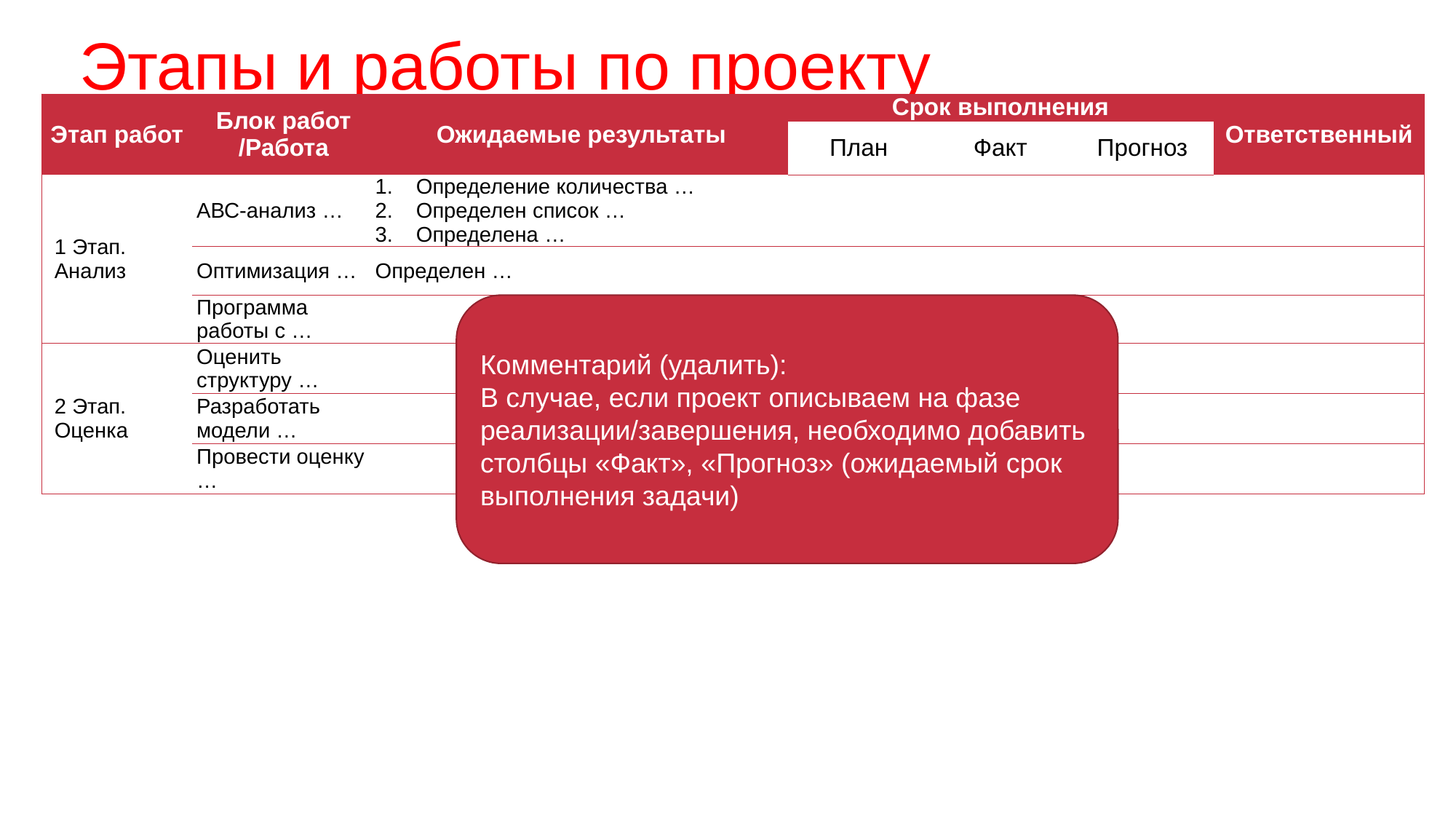

# Этапы и работы по проекту
| Этап работ | Блок работ /Работа | Ожидаемые результаты | Срок выполнения |  |  | Ответственный |
| --- | --- | --- | --- | --- | --- | --- |
|  |  |  | План | Факт | Прогноз |  |
| 1 Этап. Анализ | АВС-анализ … | Определение количества … Определен список … Определена … |  |  |  |  |
|  | Оптимизация … | Определен … |  |  |  |  |
|  | Программа работы с … |  |  |  |  |  |
| 2 Этап. Оценка | Оценить структуру … |  |  |  |  |  |
|  | Разработать модели … |  |  |  |  |  |
|  | Провести оценку … |  |  |  |  |  |
Комментарий (удалить):
В случае, если проект описываем на фазе реализации/завершения, необходимо добавить столбцы «Факт», «Прогноз» (ожидаемый срок выполнения задачи)